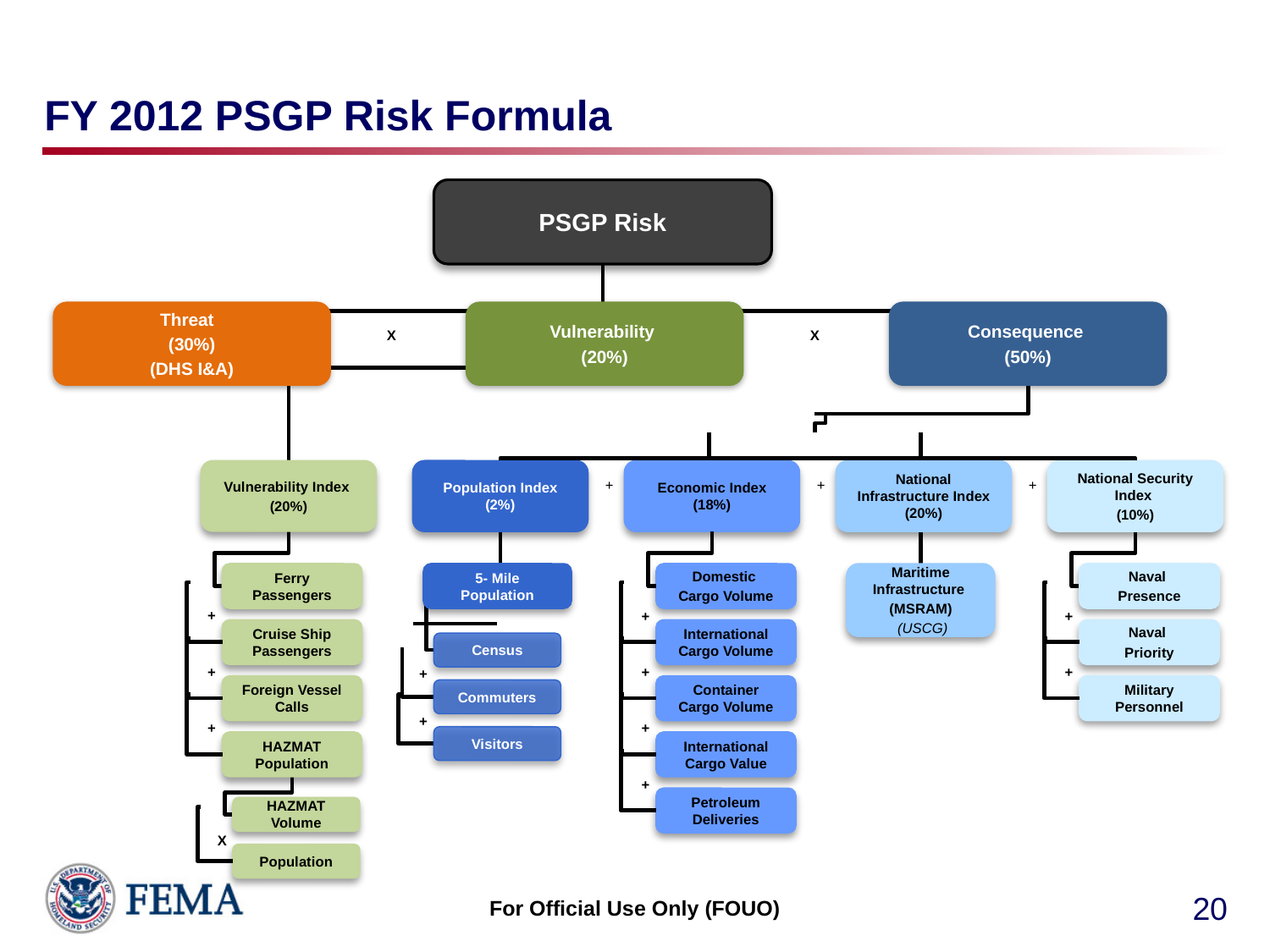

# FY 2012 PSGP Risk Formula
PSGP Risk
Threat
(30%)
(DHS I&A)
Vulnerability
(20%)
Consequence
(50%)
X
X
Vulnerability Index
(20%)
Population Index (2%)
Economic Index (18%)
National Infrastructure Index (20%)
National Security Index
(10%)
+
+
+
Ferry Passengers
5- Mile Population
Domestic
Cargo Volume
Maritime Infrastructure
(MSRAM)
 (USCG)
Naval
Presence
+
+
+
Cruise Ship Passengers
International Cargo Volume
Naval
Priority
Census
+
+
+
+
Foreign Vessel Calls
Container Cargo Volume
Military Personnel
Commuters
+
+
+
Visitors
HAZMAT Population
International Cargo Value
+
Petroleum Deliveries
HAZMAT Volume
X
Population
20
For Official Use Only (FOUO)